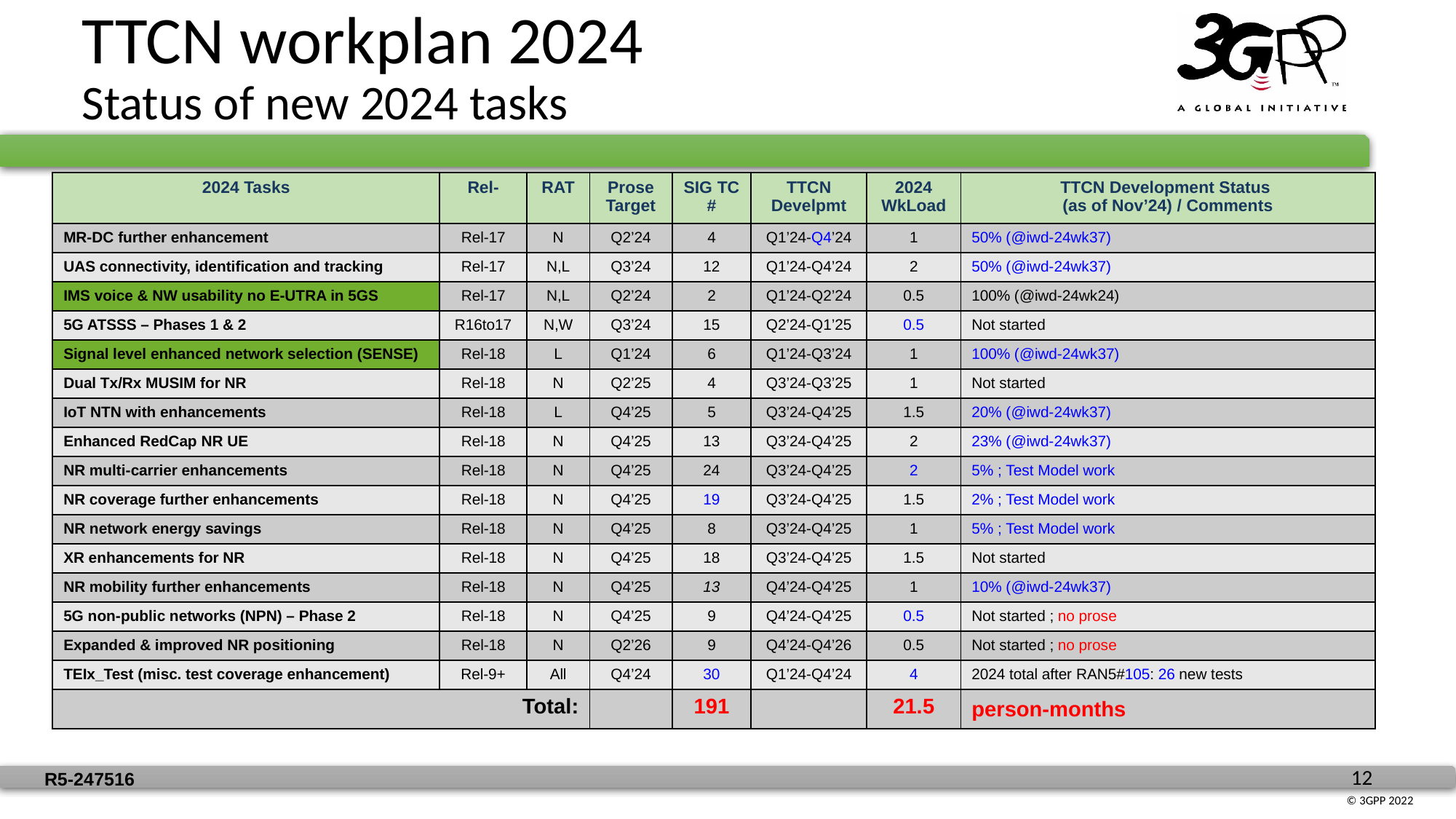

TTCN workplan 2024
Status of new 2024 tasks
| 2024 Tasks | Rel- | RAT | Prose Target | SIG TC # | TTCN Develpmt | 2024 WkLoad | TTCN Development Status (as of Nov’24) / Comments |
| --- | --- | --- | --- | --- | --- | --- | --- |
| MR-DC further enhancement | Rel-17 | N | Q2’24 | 4 | Q1’24-Q4’24 | 1 | 50% (@iwd-24wk37) |
| UAS connectivity, identification and tracking | Rel-17 | N,L | Q3’24 | 12 | Q1’24-Q4’24 | 2 | 50% (@iwd-24wk37) |
| IMS voice & NW usability no E-UTRA in 5GS | Rel-17 | N,L | Q2’24 | 2 | Q1’24-Q2’24 | 0.5 | 100% (@iwd-24wk24) |
| 5G ATSSS – Phases 1 & 2 | R16to17 | N,W | Q3’24 | 15 | Q2’24-Q1’25 | 0.5 | Not started |
| Signal level enhanced network selection (SENSE) | Rel-18 | L | Q1’24 | 6 | Q1’24-Q3’24 | 1 | 100% (@iwd-24wk37) |
| Dual Tx/Rx MUSIM for NR | Rel-18 | N | Q2’25 | 4 | Q3’24-Q3’25 | 1 | Not started |
| IoT NTN with enhancements | Rel-18 | L | Q4’25 | 5 | Q3’24-Q4’25 | 1.5 | 20% (@iwd-24wk37) |
| Enhanced RedCap NR UE | Rel-18 | N | Q4’25 | 13 | Q3’24-Q4’25 | 2 | 23% (@iwd-24wk37) |
| NR multi-carrier enhancements | Rel-18 | N | Q4’25 | 24 | Q3’24-Q4’25 | 2 | 5% ; Test Model work |
| NR coverage further enhancements | Rel-18 | N | Q4’25 | 19 | Q3’24-Q4’25 | 1.5 | 2% ; Test Model work |
| NR network energy savings | Rel-18 | N | Q4’25 | 8 | Q3’24-Q4’25 | 1 | 5% ; Test Model work |
| XR enhancements for NR | Rel-18 | N | Q4’25 | 18 | Q3’24-Q4’25 | 1.5 | Not started |
| NR mobility further enhancements | Rel-18 | N | Q4’25 | 13 | Q4’24-Q4’25 | 1 | 10% (@iwd-24wk37) |
| 5G non-public networks (NPN) – Phase 2 | Rel-18 | N | Q4’25 | 9 | Q4’24-Q4’25 | 0.5 | Not started ; no prose |
| Expanded & improved NR positioning | Rel-18 | N | Q2’26 | 9 | Q4’24-Q4’26 | 0.5 | Not started ; no prose |
| TEIx\_Test (misc. test coverage enhancement) | Rel-9+ | All | Q4’24 | 30 | Q1’24-Q4’24 | 4 | 2024 total after RAN5#105: 26 new tests |
| Total: |  |  |  | 191 |  | 21.5 | person-months |